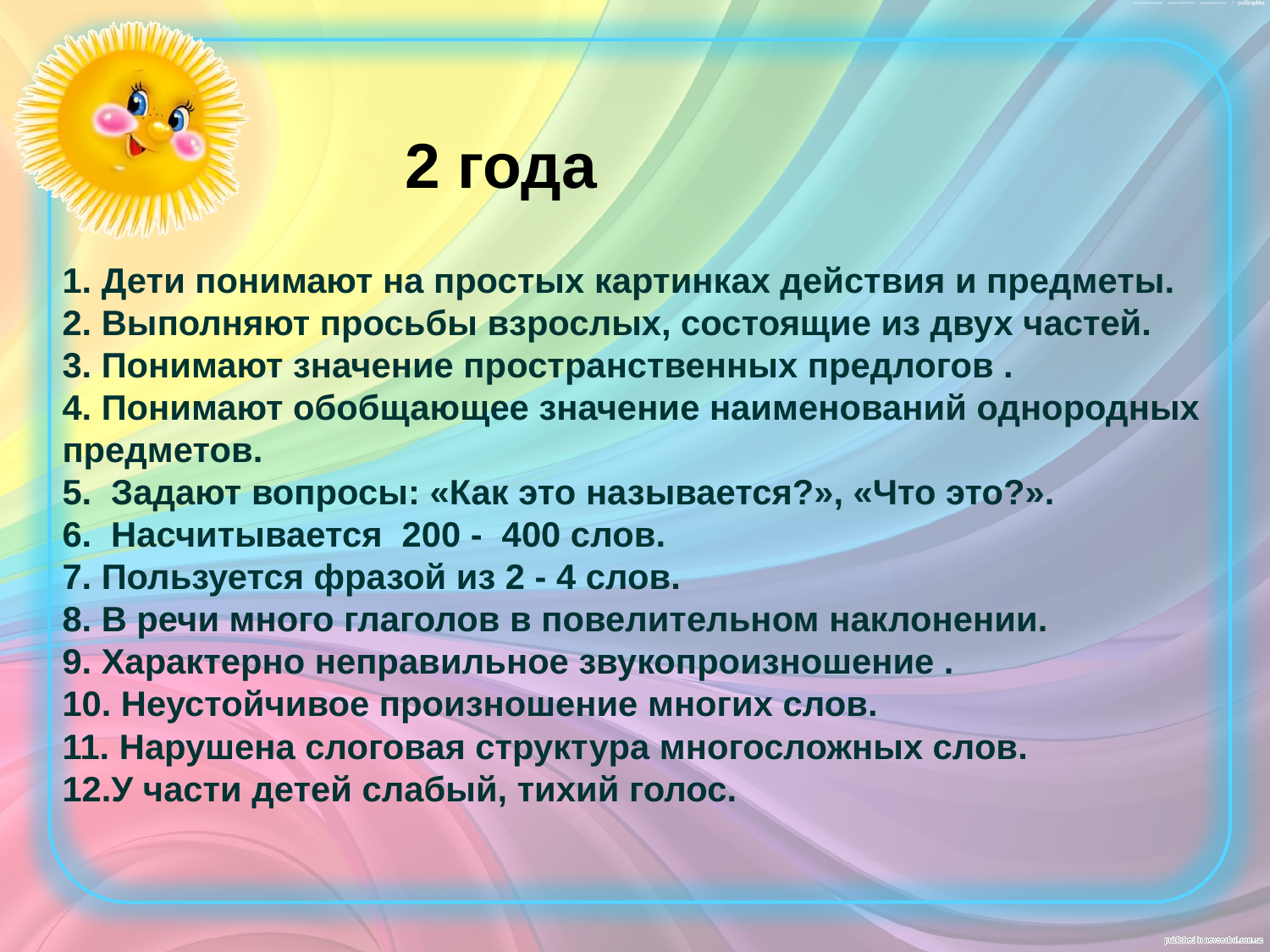

1. Дети понимают на простых картинках действия и предметы.
2. Выполняют просьбы взрослых, состоящие из двух частей.
3. Понимают значение пространственных предлогов .
4. Понимают обобщающее значение наименований однородных предметов.
5.  Задают вопросы: «Как это называется?», «Что это?».
6.  Насчитывается  200 -  400 слов.
7. Пользуется фразой из 2 - 4 слов.
8. В речи много глаголов в повелительном наклонении.
9. Характерно неправильное звукопроизношение .
10. Неустойчивое произношение многих слов.
11. Нарушена слоговая структура многосложных слов.
12.У части детей слабый, тихий голос.
  2 года